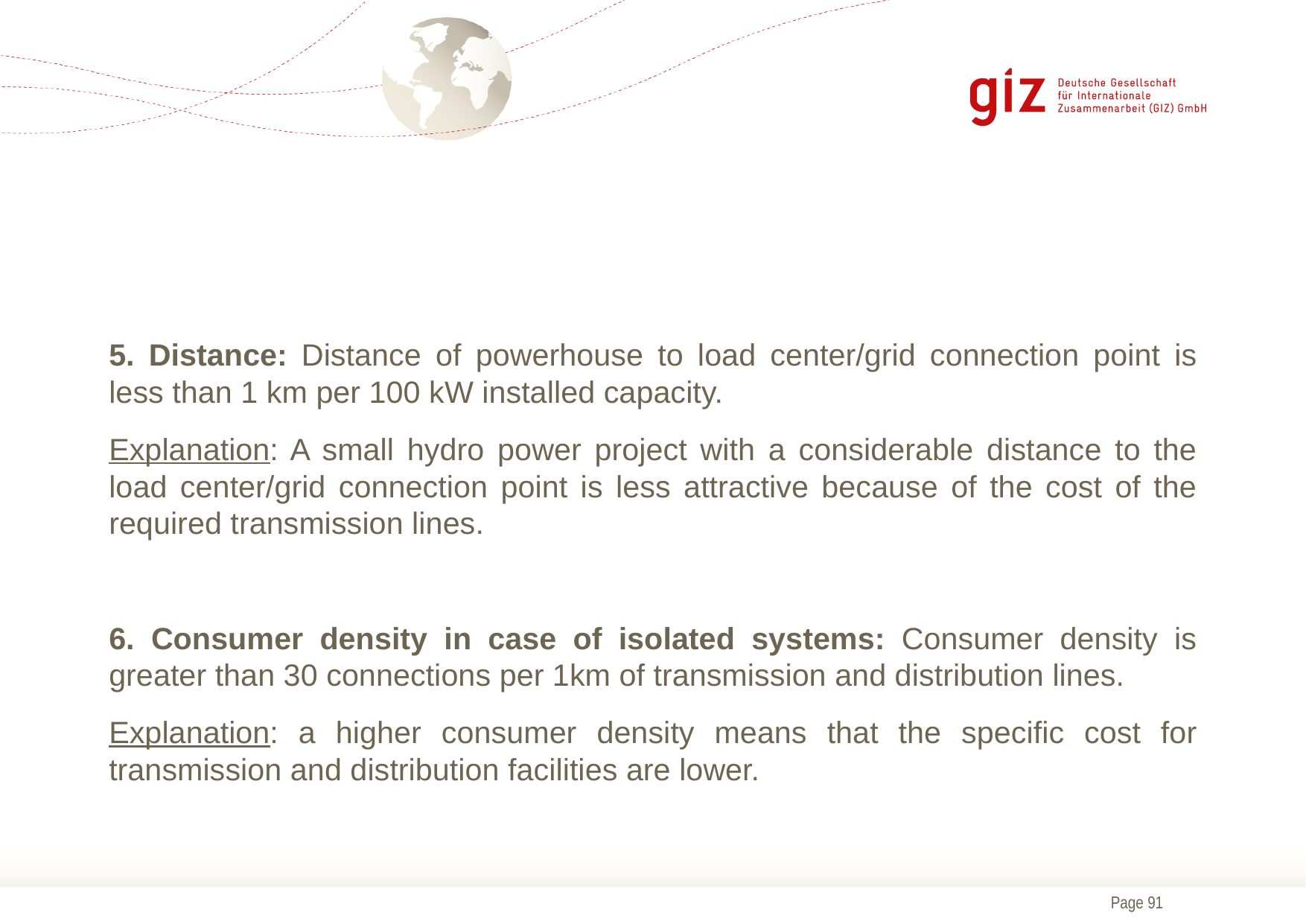

#
5. Distance: Distance of powerhouse to load center/grid connection point is less than 1 km per 100 kW installed capacity.
Explanation: A small hydro power project with a considerable distance to the load center/grid connection point is less attractive because of the cost of the required transmission lines.

6. Consumer density in case of isolated systems: Consumer density is greater than 30 connections per 1km of transmission and distribution lines.
Explanation: a higher consumer density means that the specific cost for transmission and distribution facilities are lower.